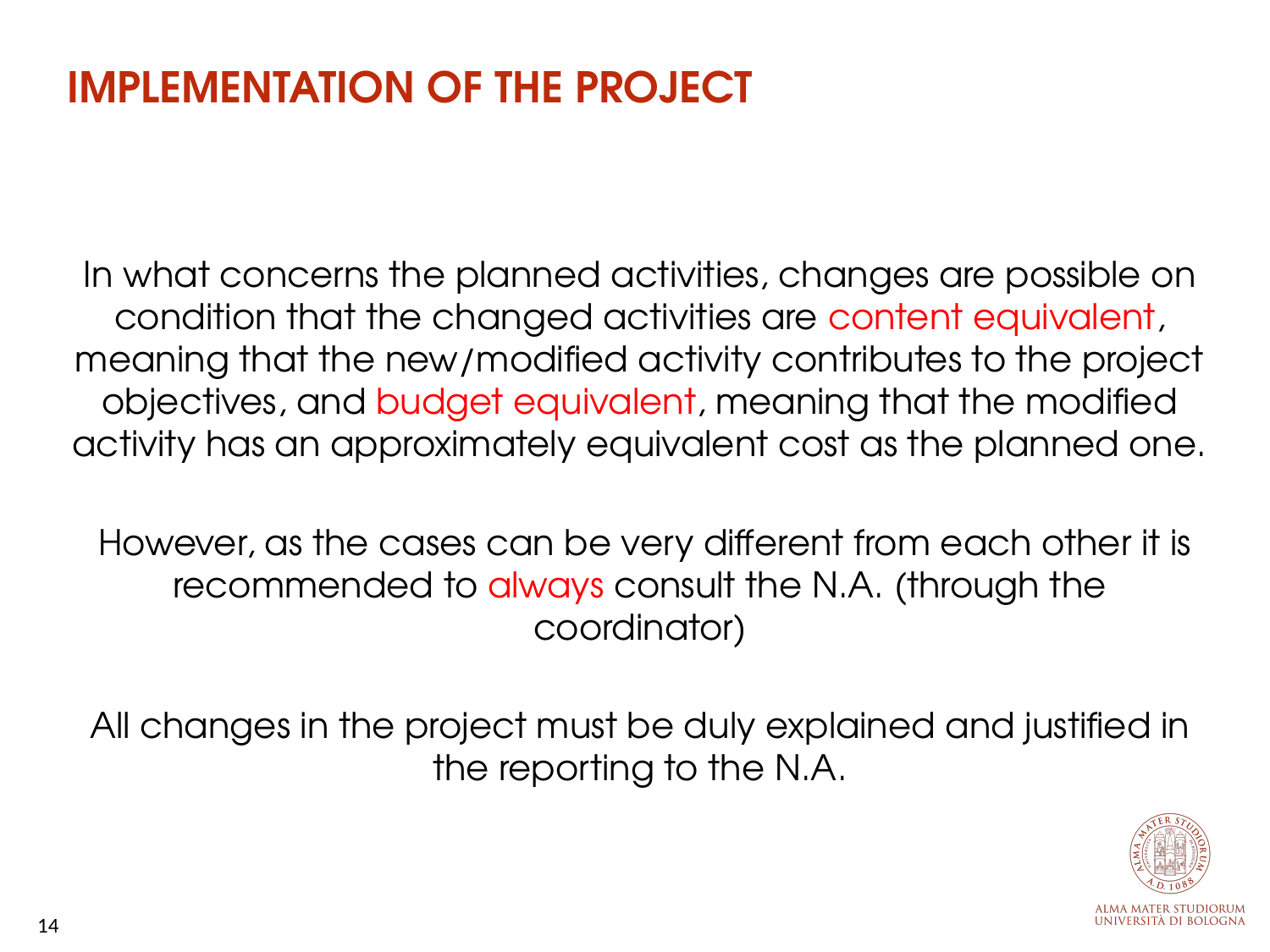

IMPLEMENTATION OF THE PROJECT

In what concerns the planned activities, changes are possible on condition that the changed activities are content equivalent, meaning that the new/modified activity contributes to the project objectives, and budget equivalent, meaning that the modified activity has an approximately equivalent cost as the planned one.

 However, as the cases can be very different from each other it is recommended to always consult the N.A. (through the coordinator)

All changes in the project must be duly explained and justified in the reporting to the N.A.